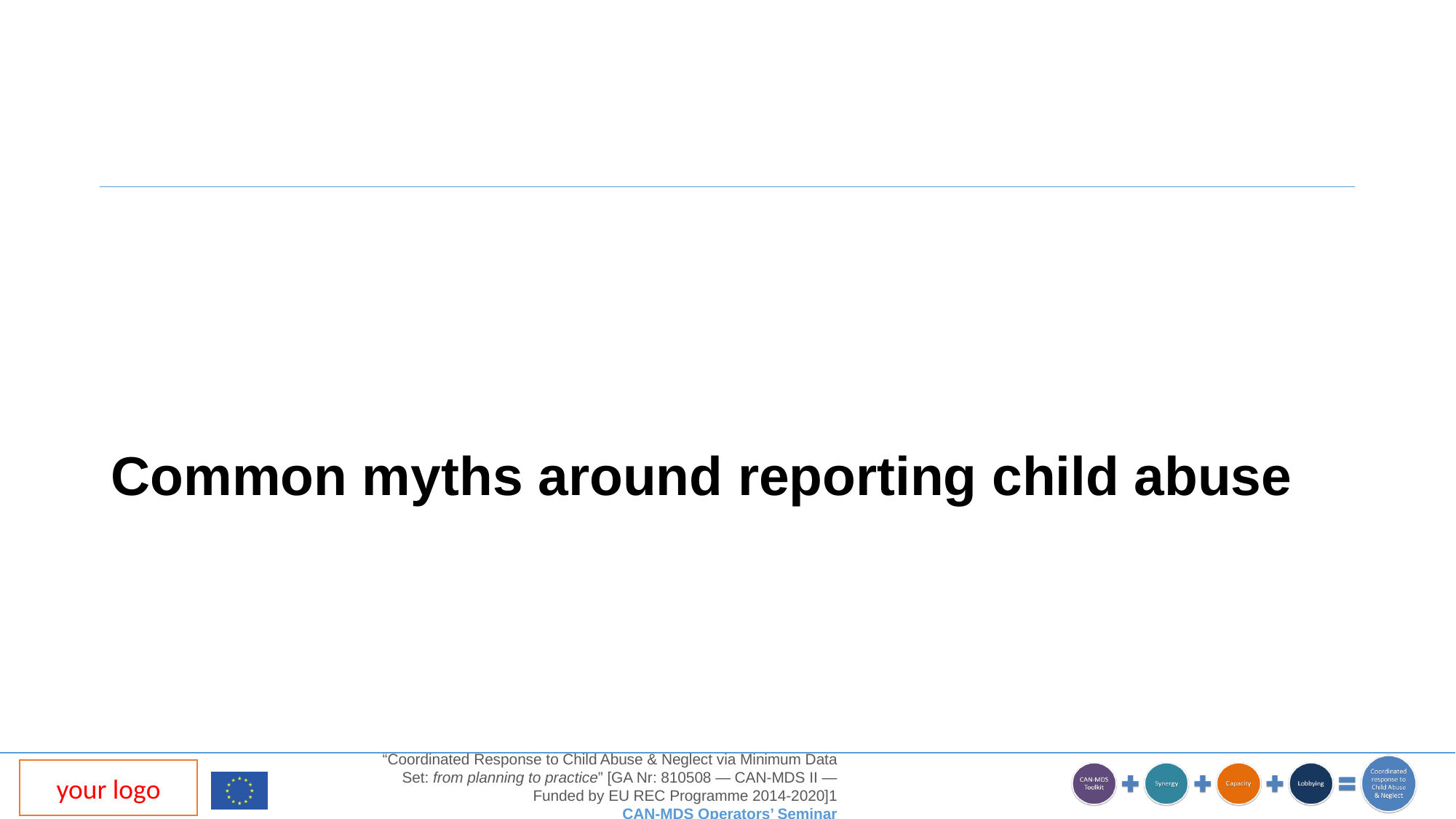

# Common myths around reporting child abuse